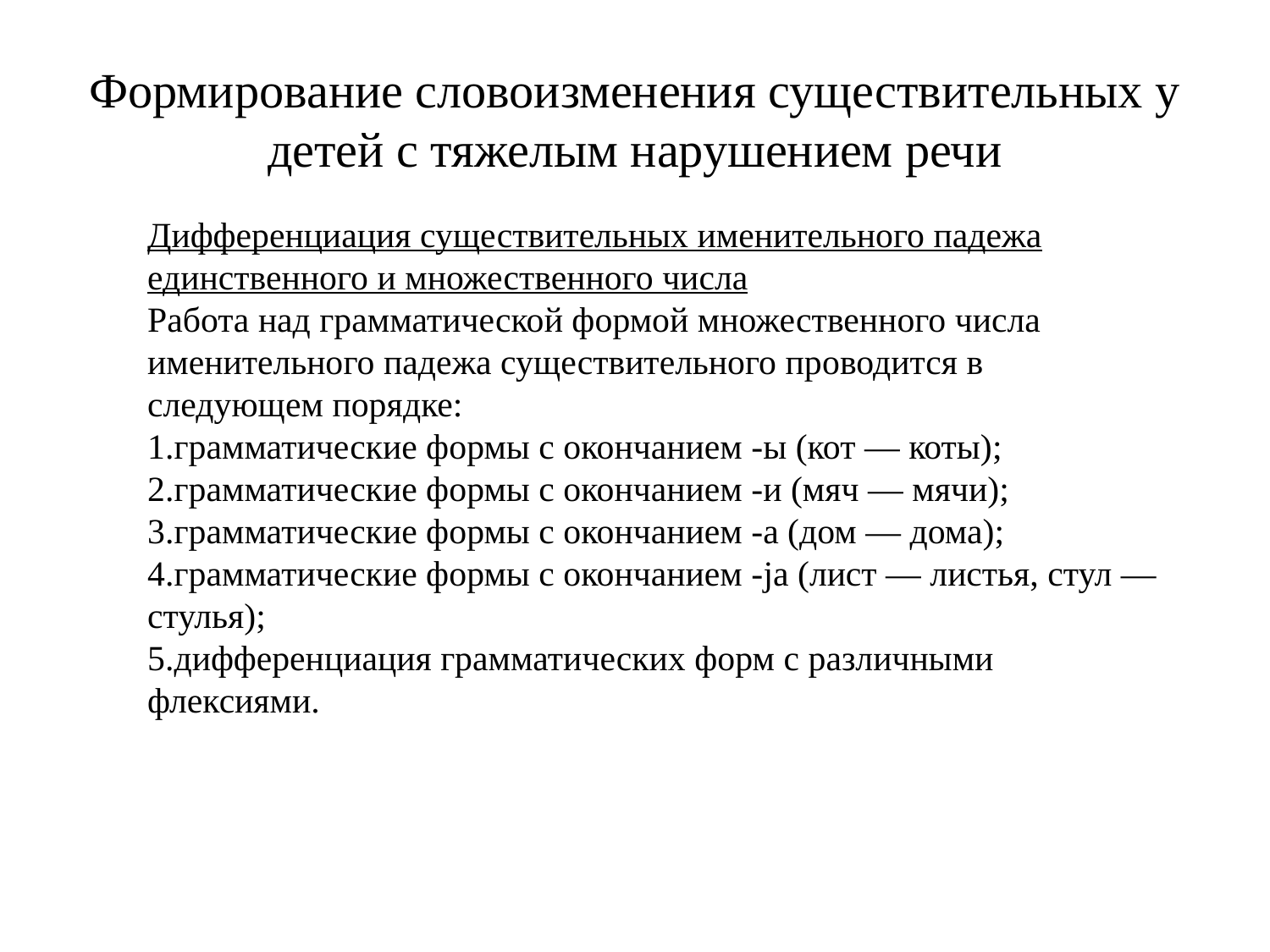

# Формирование словоизменения существительных у детей с тяжелым нарушением речи
Дифференциация существительных именительного падежа единственного и множественного числа
Работа над грамматической формой множественного числа именительного падежа существительного проводится в следующем порядке:
1.грамматические формы с окончанием -ы (кот — коты);
2.грамматические формы с окончанием -и (мяч — мячи);
3.грамматические формы с окончанием -а (дом — дома);
4.грамматические формы с окончанием -ja (лист — листья, стул — стулья);
5.дифференциация грамматических форм с различными флексиями.